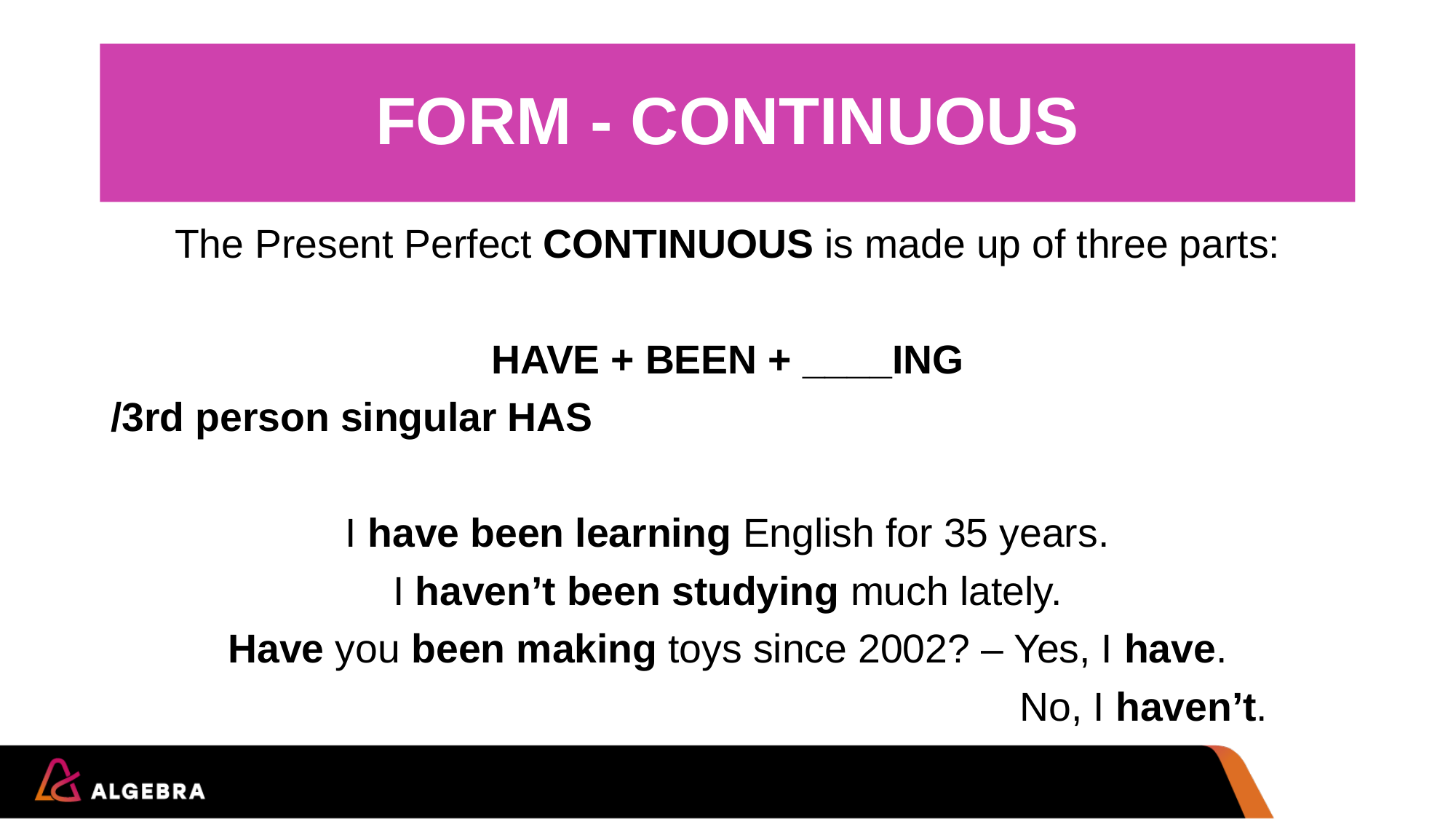

# FORM - CONTINUOUS
The Present Perfect CONTINUOUS is made up of three parts:

HAVE + BEEN + ____ING
/3rd person singular HAS

I have been learning English for 35 years.
I haven’t been studying much lately.
Have you been making toys since 2002? – Yes, I have.
                                                                           No, I haven’t.